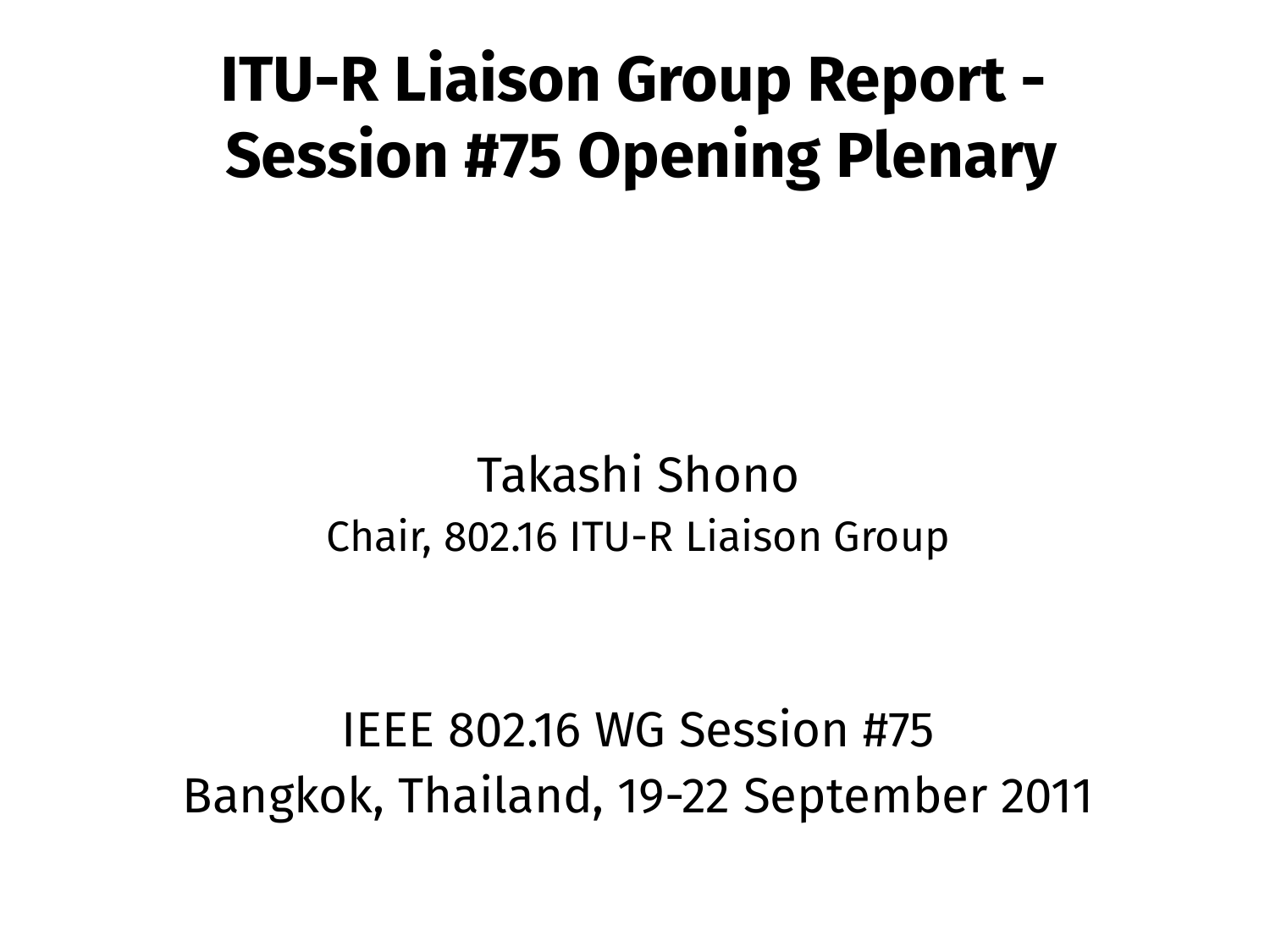

# ITU-R Liaison Group Report - Session #75 Opening Plenary

Takashi Shono
Chair, 802.16 ITU-R Liaison Group

IEEE 802.16 WG Session #75
Bangkok, Thailand, 19-22 September 2011